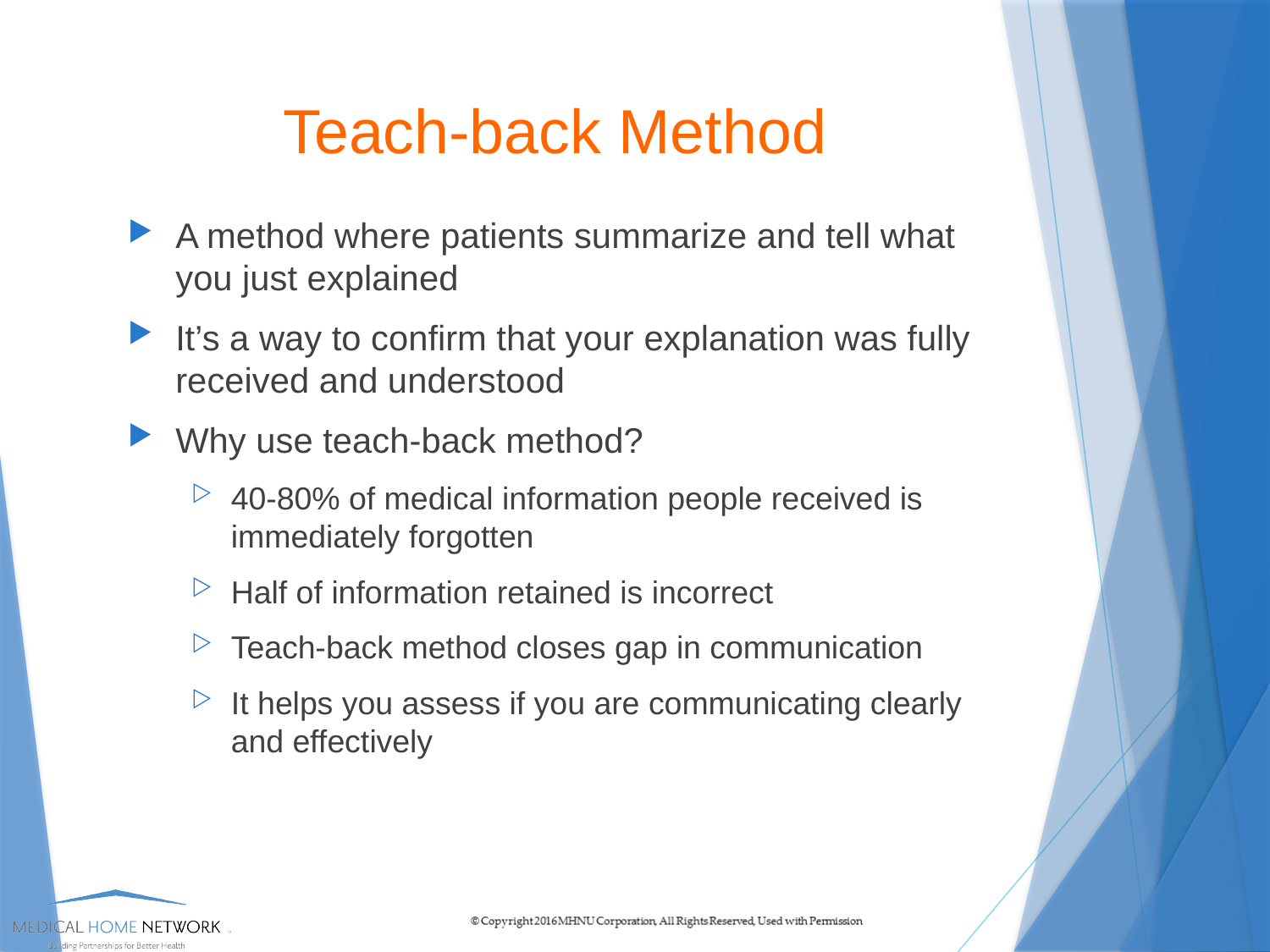

# Teach-back Method
A method where patients summarize and tell what you just explained
It’s a way to confirm that your explanation was fully received and understood
Why use teach-back method?
40-80% of medical information people received is immediately forgotten
Half of information retained is incorrect
Teach-back method closes gap in communication
It helps you assess if you are communicating clearly and effectively